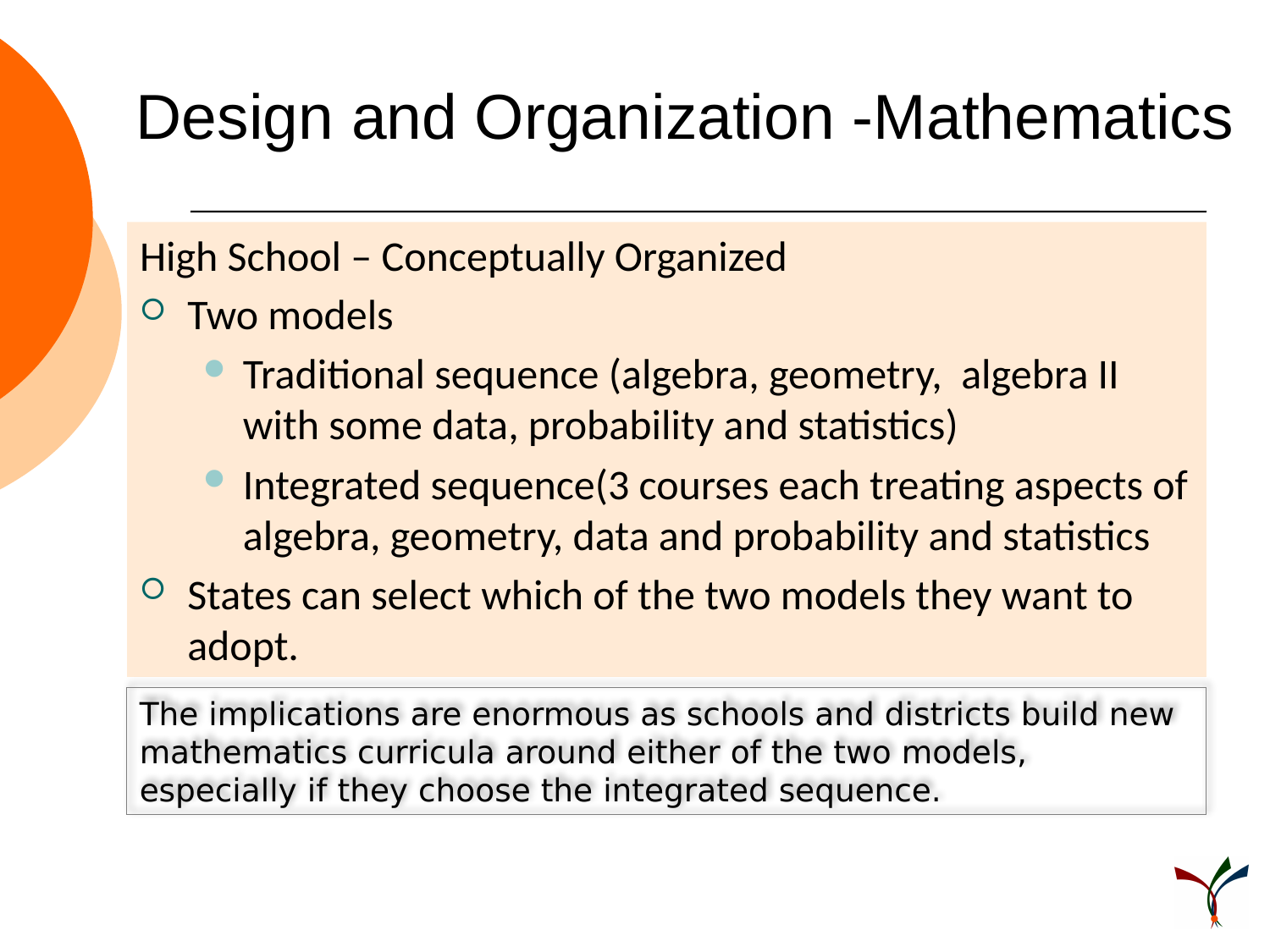

# Design and Organization -Mathematics
High School – Conceptually Organized
Two models
Traditional sequence (algebra, geometry,  algebra II with some data, probability and statistics)
Integrated sequence(3 courses each treating aspects of algebra, geometry, data and probability and statistics
States can select which of the two models they want to adopt.
The implications are enormous as schools and districts build new mathematics curricula around either of the two models, especially if they choose the integrated sequence.